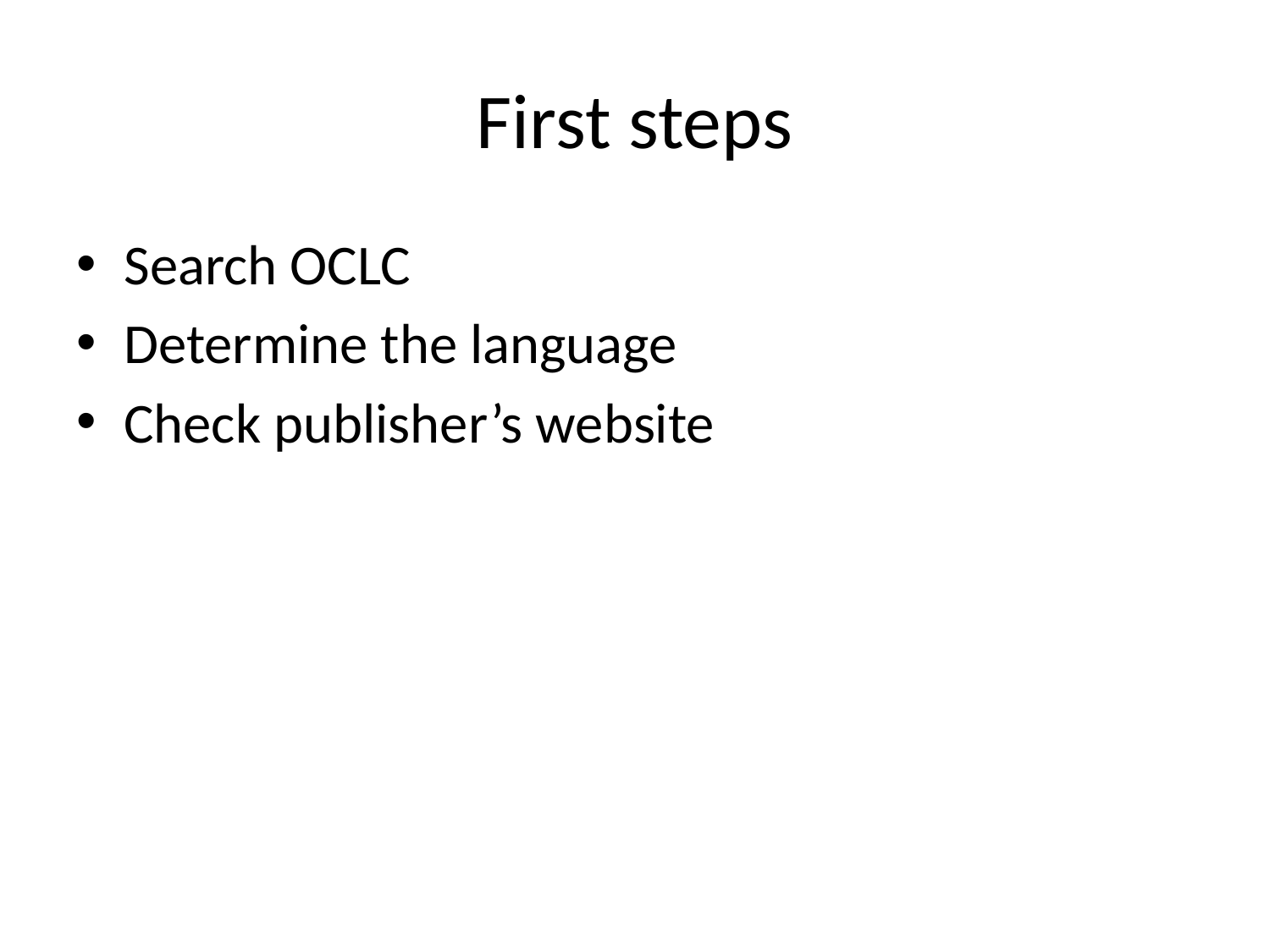

# First steps
Search OCLC
Determine the language
Check publisher’s website